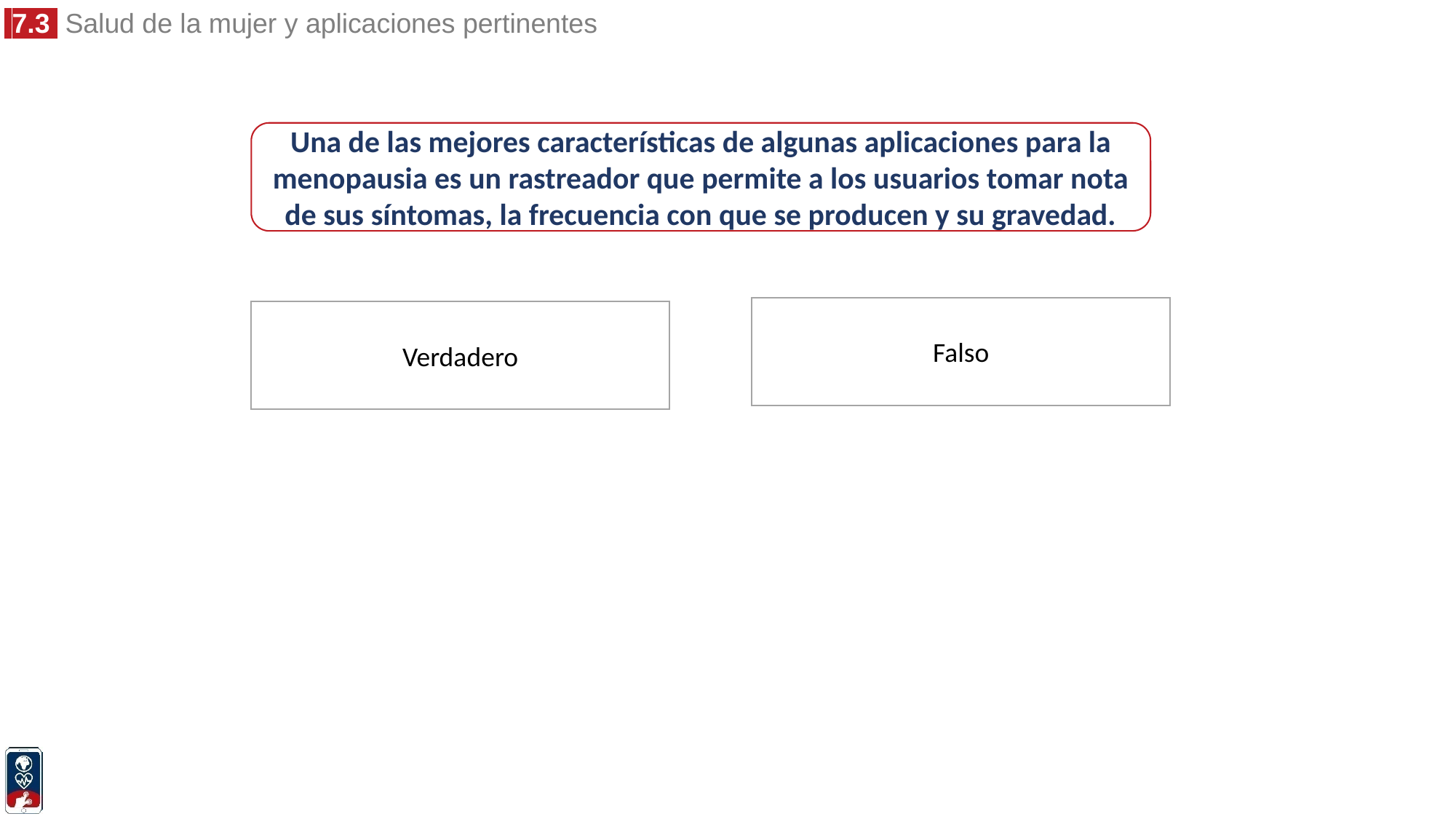

Una de las mejores características de algunas aplicaciones para la menopausia es un rastreador que permite a los usuarios tomar nota de sus síntomas, la frecuencia con que se producen y su gravedad.
Falso
Verdadero